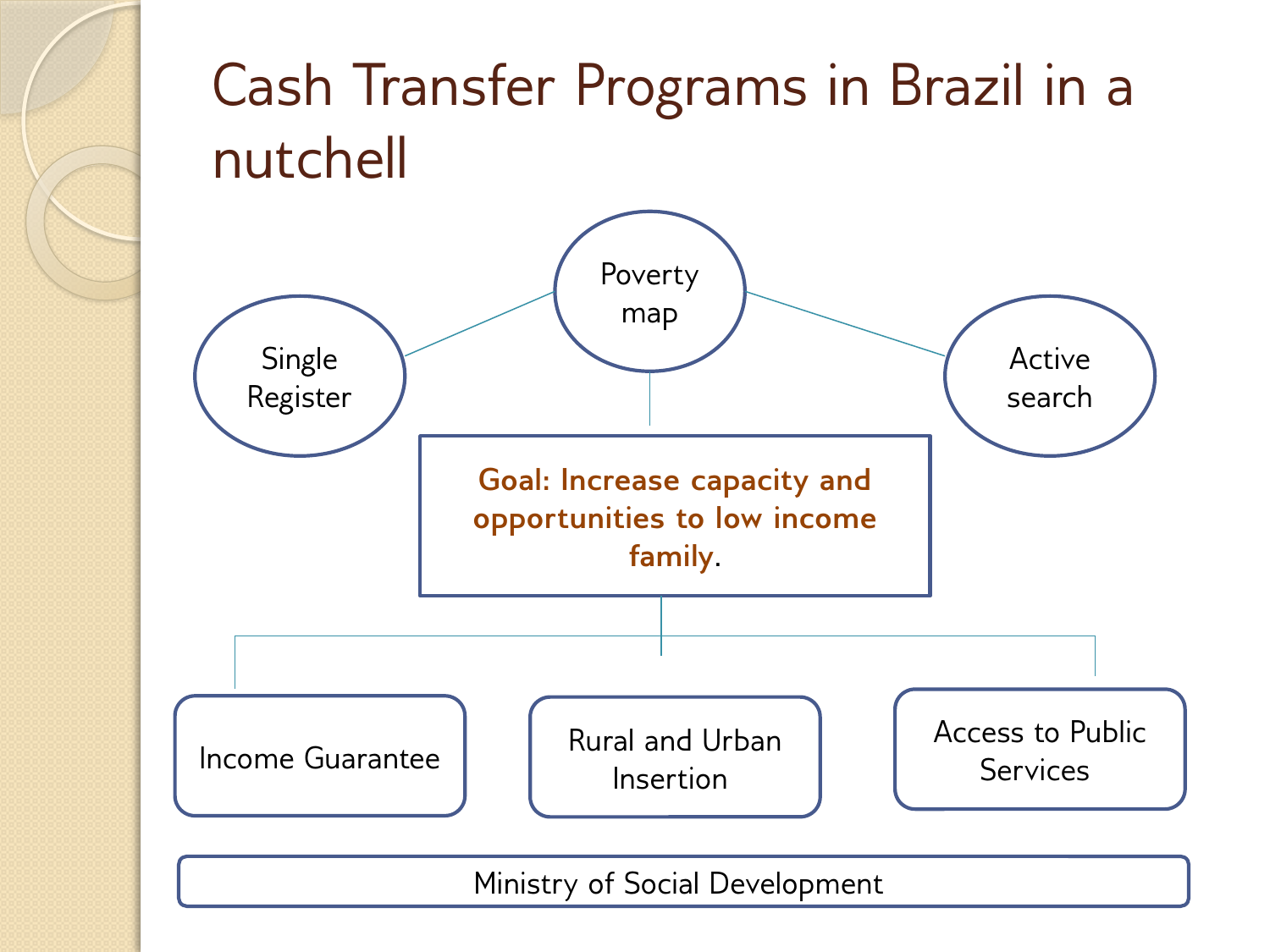

# Cash Transfer Programs in Brazil in a nutchell

Poverty map
Single Register
Active search
Goal: Increase capacity and opportunities to low income family.
Access to Public Services
Income Guarantee
Rural and Urban Insertion
Ministry of Social Development